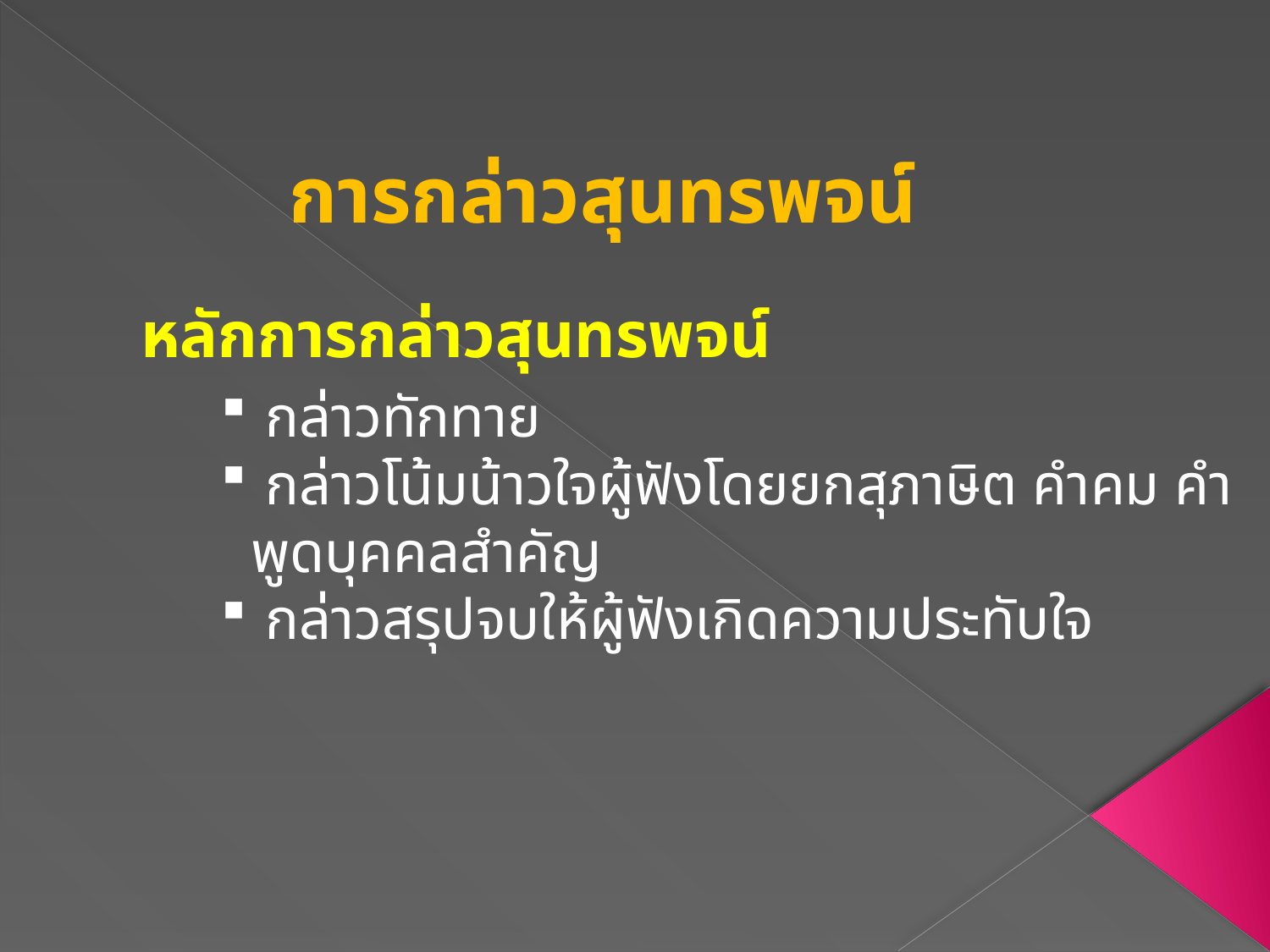

การกล่าวสุนทรพจน์
หลักการกล่าวสุนทรพจน์
 กล่าวทักทาย
 กล่าวโน้มน้าวใจผู้ฟังโดยยกสุภาษิต คำคม คำพูดบุคคลสำคัญ
 กล่าวสรุปจบให้ผู้ฟังเกิดความประทับใจ